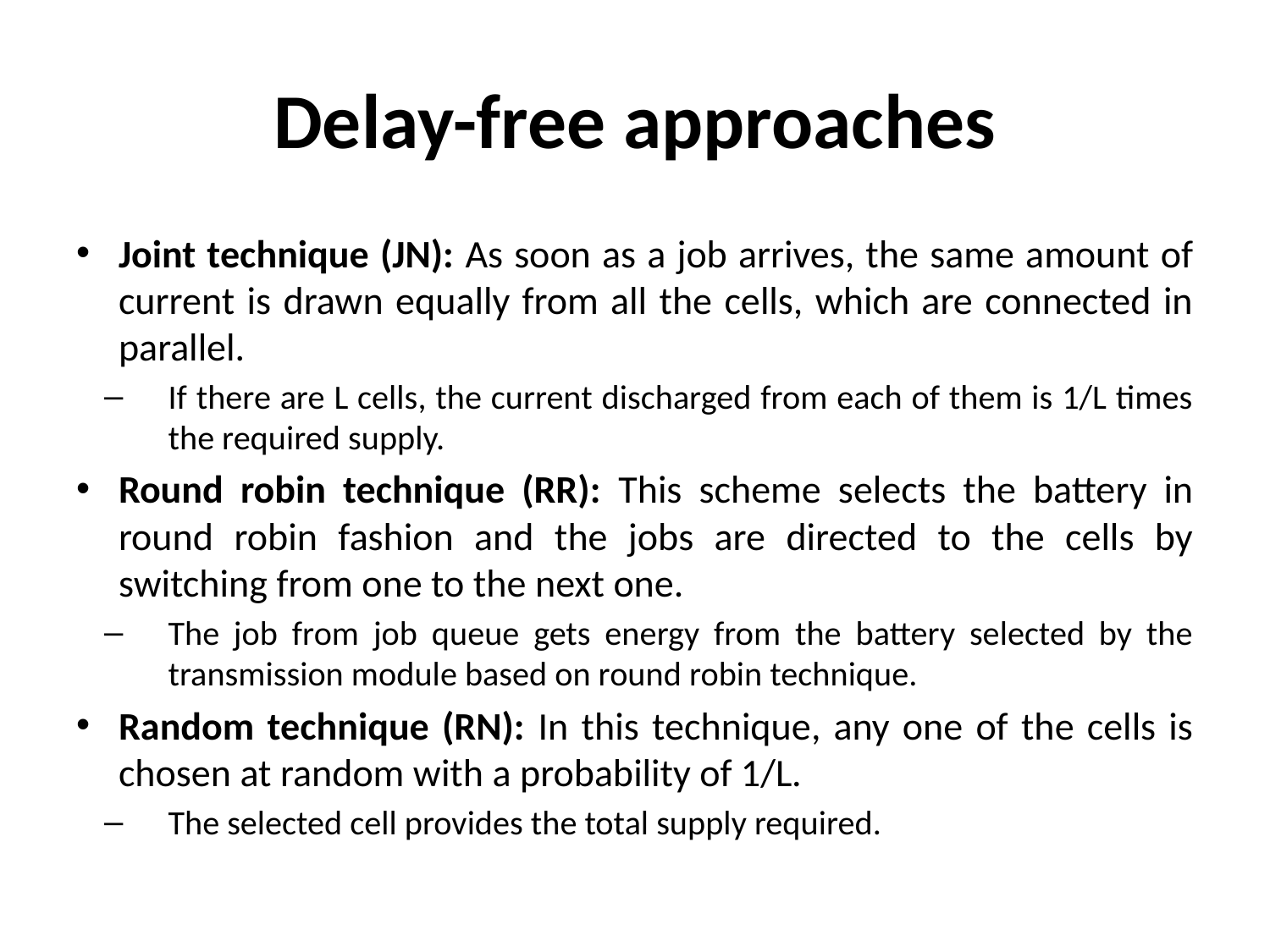

# Delay-free approaches
Joint technique (JN): As soon as a job arrives, the same amount of current is drawn equally from all the cells, which are connected in parallel.
If there are L cells, the current discharged from each of them is 1/L times the required supply.
Round robin technique (RR): This scheme selects the battery in round robin fashion and the jobs are directed to the cells by switching from one to the next one.
The job from job queue gets energy from the battery selected by the transmission module based on round robin technique.
Random technique (RN): In this technique, any one of the cells is chosen at random with a probability of 1/L.
The selected cell provides the total supply required.